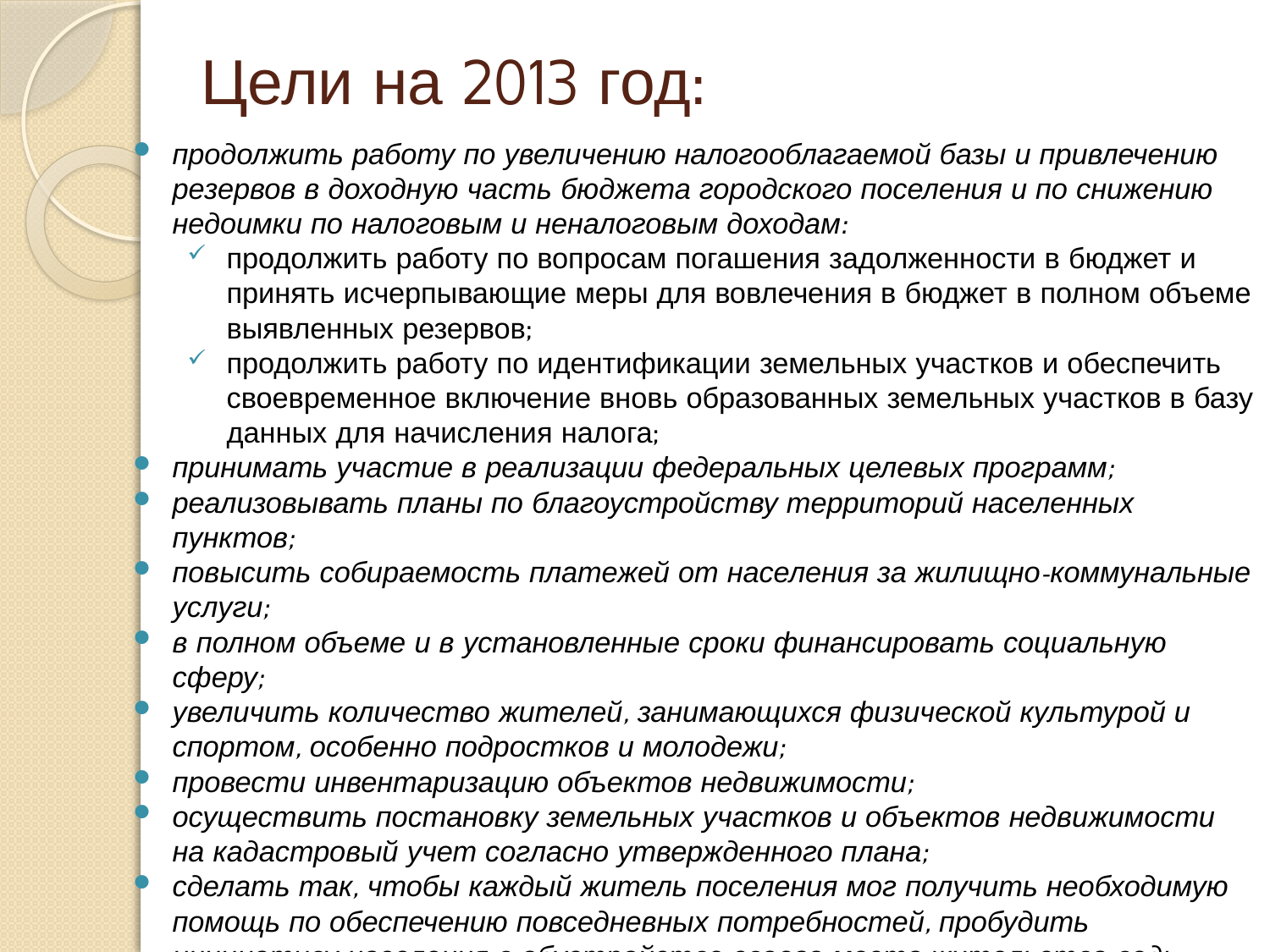

# Цели на 2013 год:
продолжить работу по увеличению налогооблагаемой базы и привлечению резервов в доходную часть бюджета городского поселения и по снижению недоимки по налоговым и неналоговым доходам:
продолжить работу по вопросам погашения задолженности в бюджет и принять исчерпывающие меры для вовлечения в бюджет в полном объеме выявленных резервов;
продолжить работу по идентификации земельных участков и обеспечить своевременное включение вновь образованных земельных участков в базу данных для начисления налога;
принимать участие в реализации федеральных целевых программ;
реализовывать планы по благоустройству территорий населенных пунктов;
повысить собираемость платежей от населения за жилищно-коммунальные услуги;
в полном объеме и в установленные сроки финансировать социальную сферу;
увеличить количество жителей, занимающихся физической культурой и спортом, особенно подростков и молодежи;
провести инвентаризацию объектов недвижимости;
осуществить постановку земельных участков и объектов недвижимости  на кадастровый учет согласно утвержденного плана;
сделать так, чтобы каждый житель поселения мог получить необходимую помощь по обеспечению повседневных потребностей, пробудить инициативу населения в обустройстве своего места жительства ведь именно от этого зависит качество жизни.